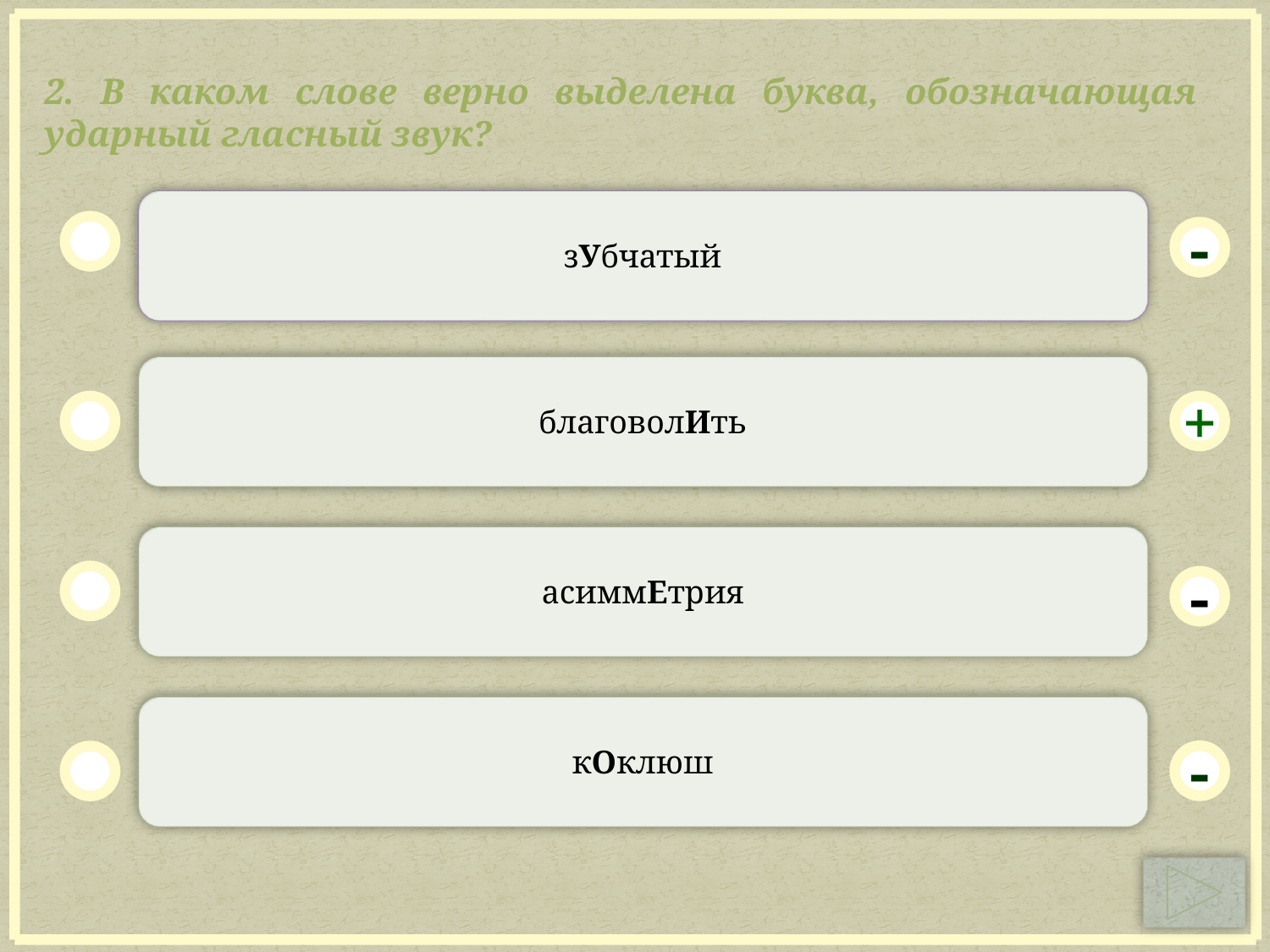

2. В каком слове верно выделена буква, обозначающая ударный гласный звук?

зУбчатый

-
благоволИть

+
асиммЕтрия

-
кОклюш
-